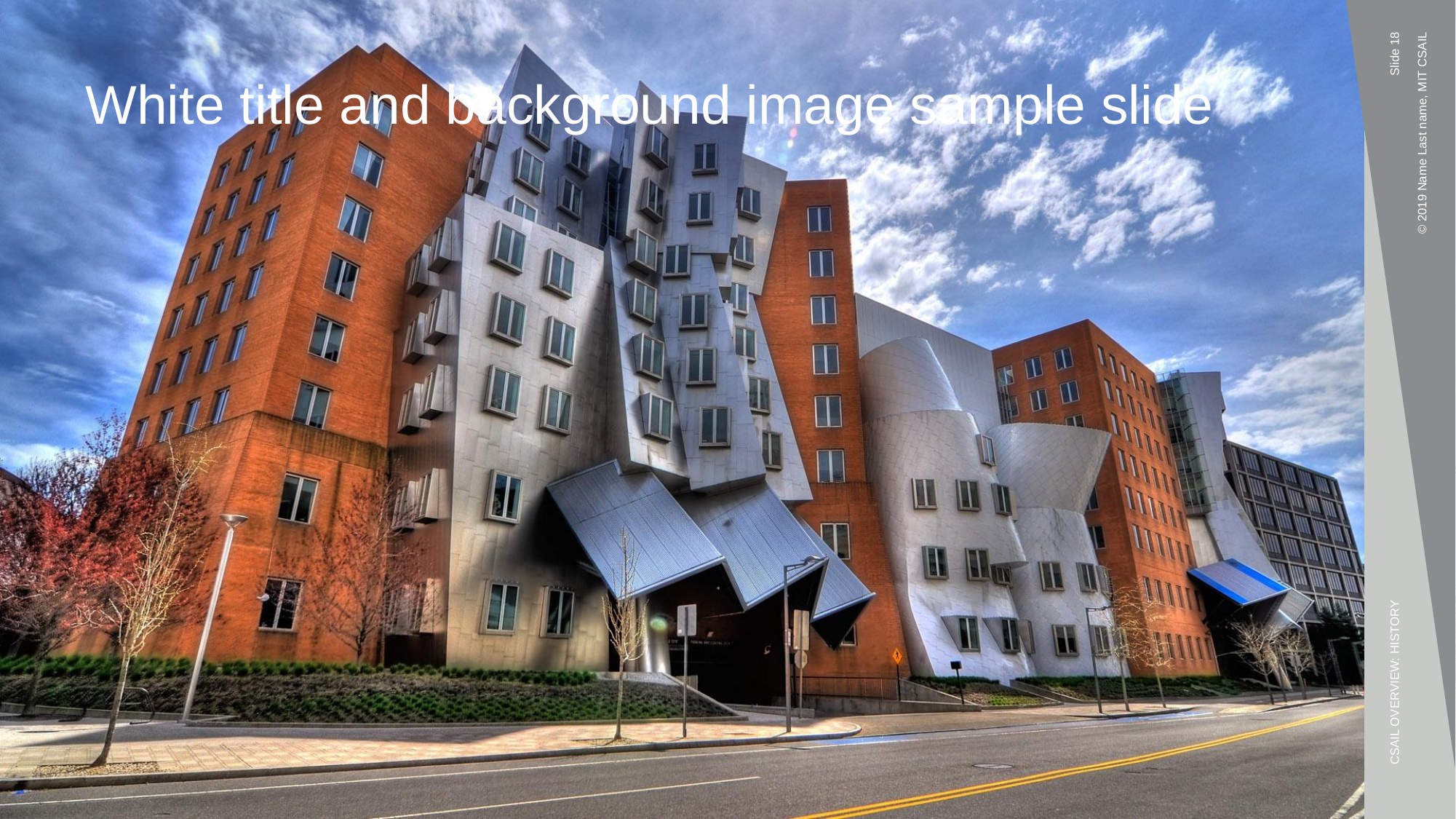

# White title and background image sample slide
Slide 18
© 2019 Name Last name, MIT CSAIL
CSAIL OVERVIEW: HISTORY